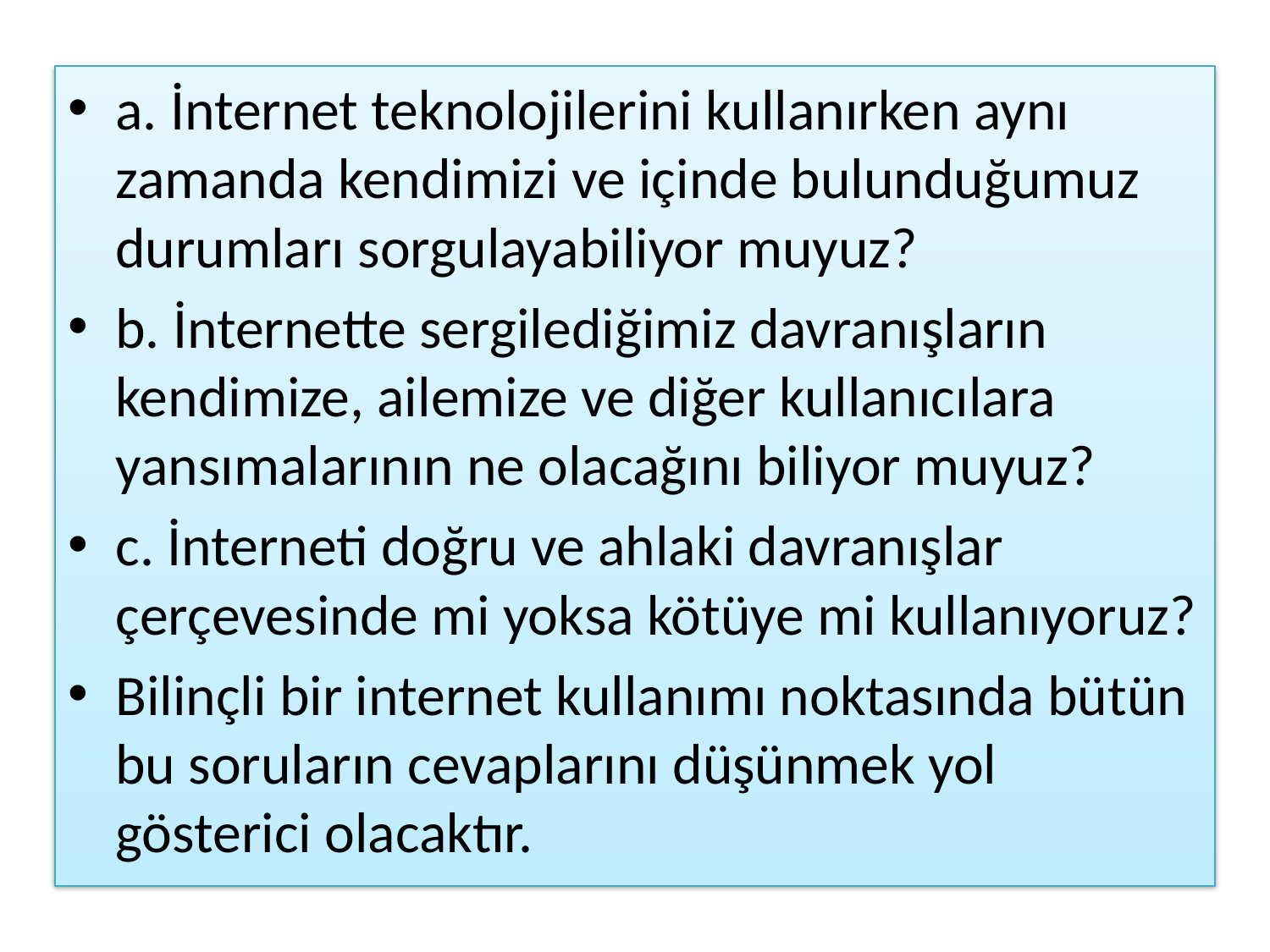

a. İnternet teknolojilerini kullanırken aynı zamanda kendimizi ve içinde bulunduğumuz durumları sorgulayabiliyor muyuz?
b. İnternette sergilediğimiz davranışların kendimize, ailemize ve diğer kullanıcılara yansımalarının ne olacağını biliyor muyuz?
c. İnterneti doğru ve ahlaki davranışlar çerçevesinde mi yoksa kötüye mi kullanıyoruz?
Bilinçli bir internet kullanımı noktasında bütün bu soruların cevaplarını düşünmek yol gösterici olacaktır.